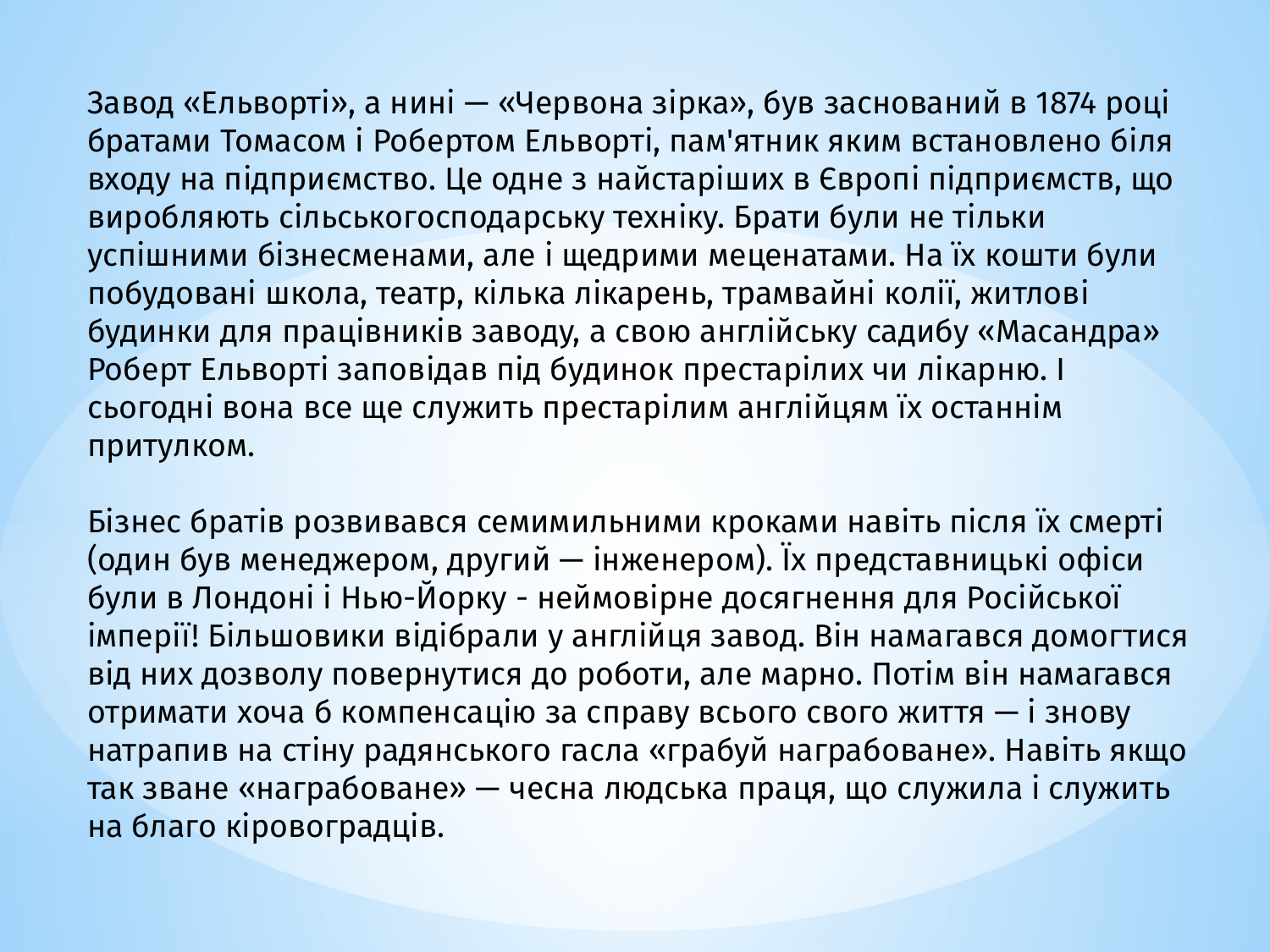

Завод «Ельворті», а нині — «Червона зірка», був заснований в 1874 році братами Томасом і Робертом Ельворті, пам'ятник яким встановлено біля входу на підприємство. Це одне з найстаріших в Європі підприємств, що виробляють сільськогосподарську техніку. Брати були не тільки успішними бізнесменами, але і щедрими меценатами. На їх кошти були побудовані школа, театр, кілька лікарень, трамвайні колії, житлові будинки для працівників заводу, а свою англійську садибу «Масандра» Роберт Ельворті заповідав під будинок престарілих чи лікарню. І сьогодні вона все ще служить престарілим англійцям їх останнім притулком. 
Бізнес братів розвивався семимильними кроками навіть після їх смерті (один був менеджером, другий — інженером). Їх представницькі офіси були в Лондоні і Нью-Йорку - неймовірне досягнення для Російської імперії! Більшовики відібрали у англійця завод. Він намагався домогтися від них дозволу повернутися до роботи, але марно. Потім він намагався отримати хоча б компенсацію за справу всього свого життя — і знову натрапив на стіну радянського гасла «грабуй награбоване». Навіть якщо так зване «награбоване» — чесна людська праця, що служила і служить на благо кіровоградців.